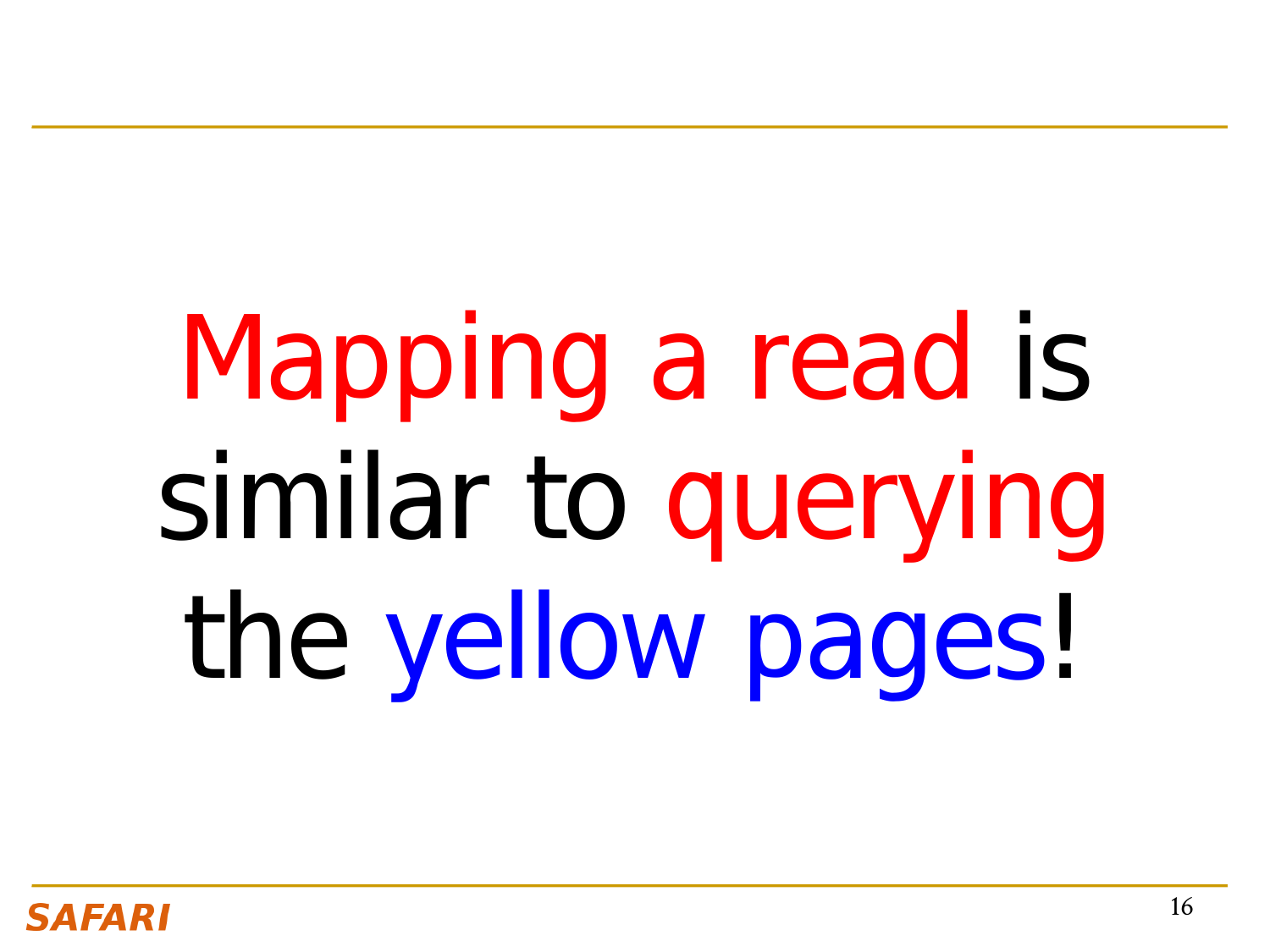

#
Mapping a read is similar to querying the yellow pages!
16